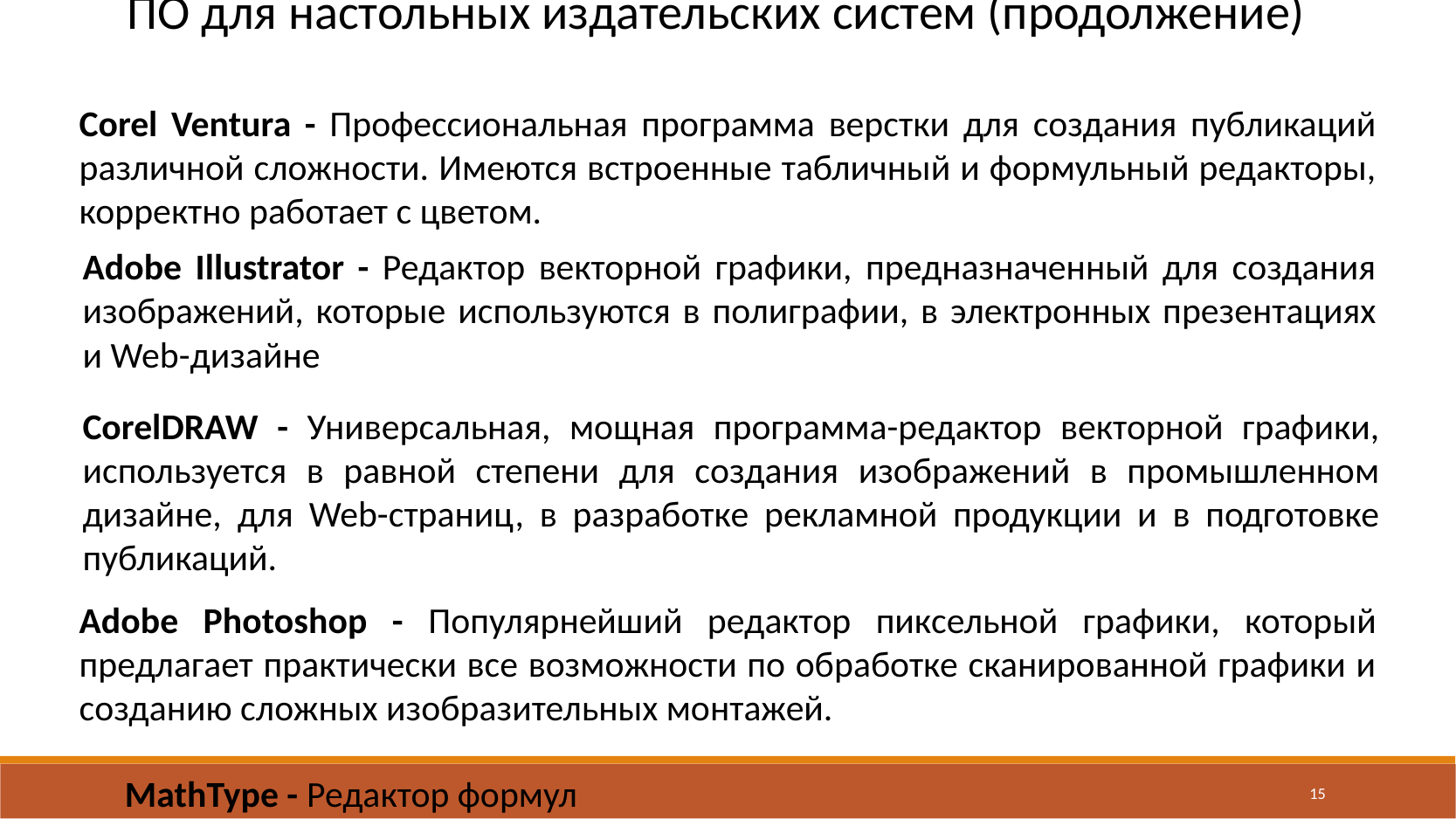

ПО для настольных издательских систем (продолжение)
Corel Ventura - Профессиональная программа верстки для создания публикаций различной сложности. Имеются встроенные табличный и формульный редакторы, корректно работает с цветом.
Adobe Illustrator - Редактор векторной графики, предназначенный для создания изображений, которые используются в полиграфии, в электронных презентациях и Web-дизайне

CorelDRAW - Универсальная, мощная программа-редактор векторной графики, используется в равной степени для создания изображений в промышленном дизайне, для Web-страниц, в разработке рекламной продукции и в подготовке публикаций.
Adobe Photoshop - Популярнейший редактор пиксельной графики, который предлагает практически все возможности по обработке сканированной графики и созданию сложных изобразительных монтажей.
MathType - Редактор формул

15